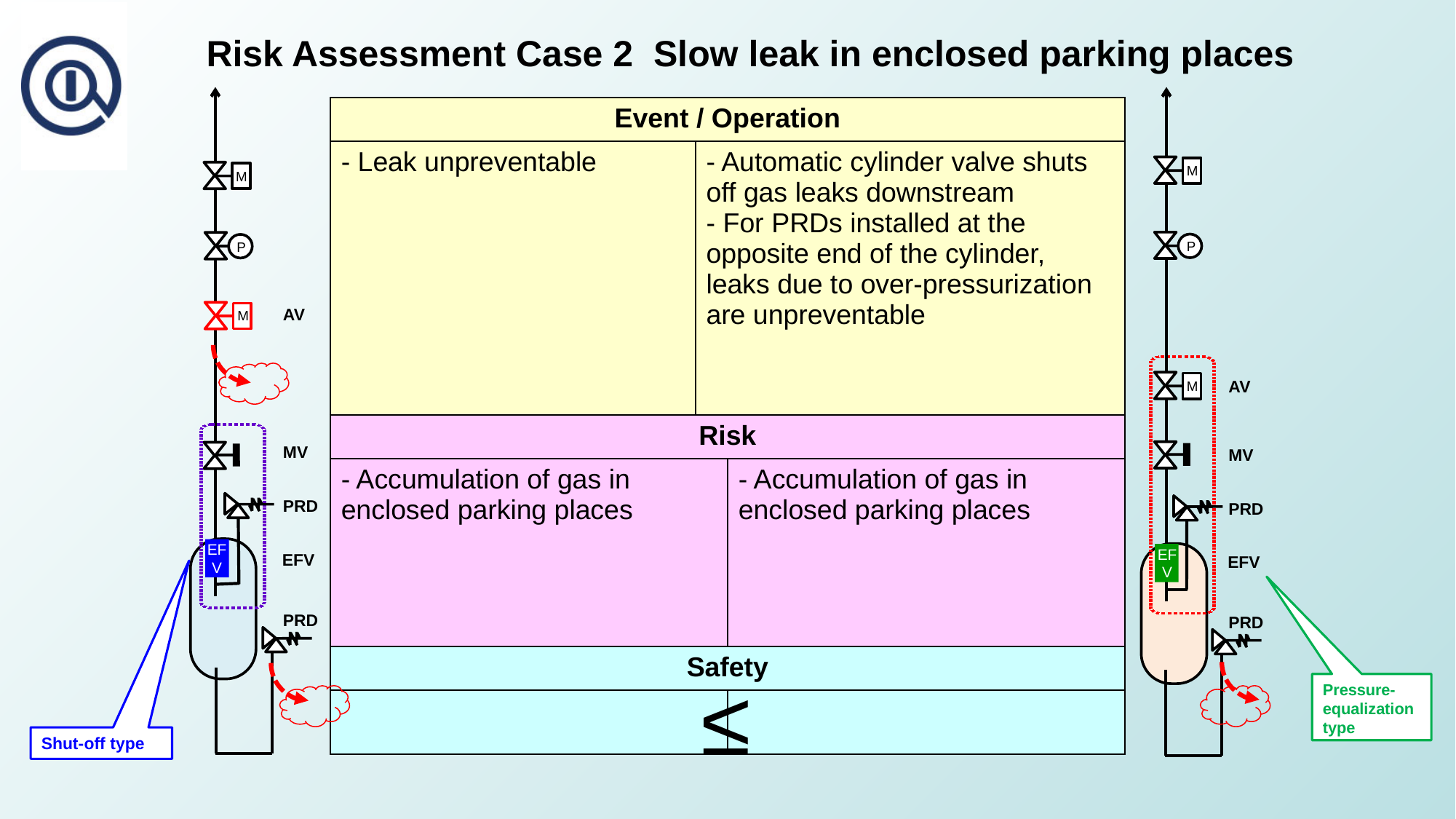

Risk Assessment Case 2  Slow leak in enclosed parking places
| Event / Operation |  |  |
| --- | --- | --- |
| - Leak unpreventable | - Automatic cylinder valve shuts off gas leaks downstream - For PRDs installed at the opposite end of the cylinder, leaks due to over-pressurization are unpreventable |  |
| Risk |  |  |
| - Accumulation of gas in enclosed parking places |  | - Accumulation of gas in enclosed parking places |
| Safety |  |  |
|  |  |  |

M

M

P

P

M

AV

M

AV

MV
MV

PRD
PRD

EF
V
EFV

EF
V
EFV

PRD
PRD

≤
Pressure-equalization type

Shut-off type